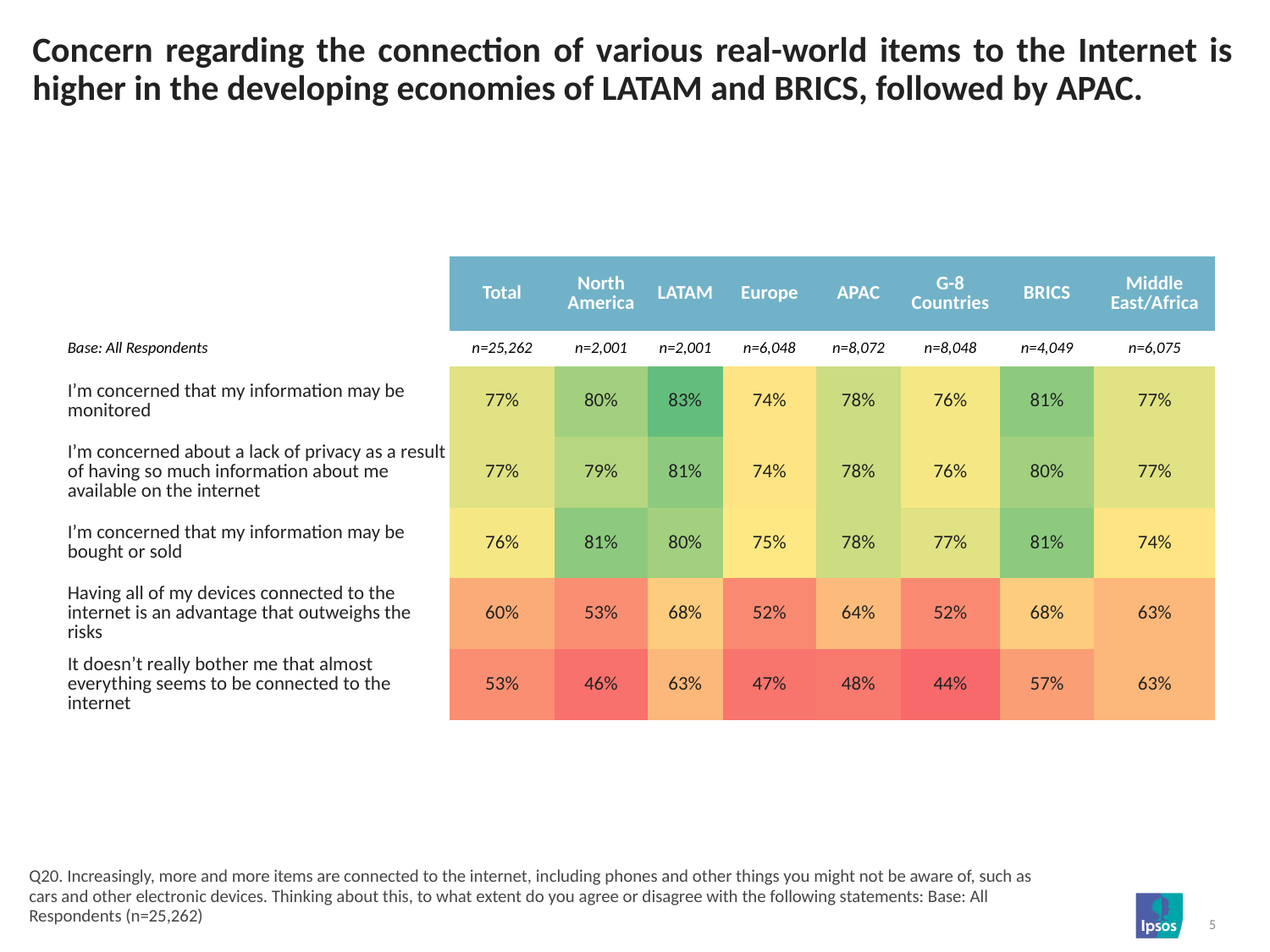

# Concern regarding the connection of various real-world items to the Internet is higher in the developing economies of LATAM and BRICS, followed by APAC.
|  | Total | North America | LATAM | Europe | APAC | G-8 Countries | BRICS | Middle East/Africa |
| --- | --- | --- | --- | --- | --- | --- | --- | --- |
| Base: All Respondents | n=25,262 | n=2,001 | n=2,001 | n=6,048 | n=8,072 | n=8,048 | n=4,049 | n=6,075 |
| I’m concerned that my information may be monitored | 77% | 80% | 83% | 74% | 78% | 76% | 81% | 77% |
| I’m concerned about a lack of privacy as a result of having so much information about me available on the internet | 77% | 79% | 81% | 74% | 78% | 76% | 80% | 77% |
| I’m concerned that my information may be bought or sold | 76% | 81% | 80% | 75% | 78% | 77% | 81% | 74% |
| Having all of my devices connected to the internet is an advantage that outweighs the risks | 60% | 53% | 68% | 52% | 64% | 52% | 68% | 63% |
| It doesn’t really bother me that almost everything seems to be connected to the internet | 53% | 46% | 63% | 47% | 48% | 44% | 57% | 63% |
Q20. Increasingly, more and more items are connected to the internet, including phones and other things you might not be aware of, such as cars and other electronic devices. Thinking about this, to what extent do you agree or disagree with the following statements: Base: All Respondents (n=25,262)